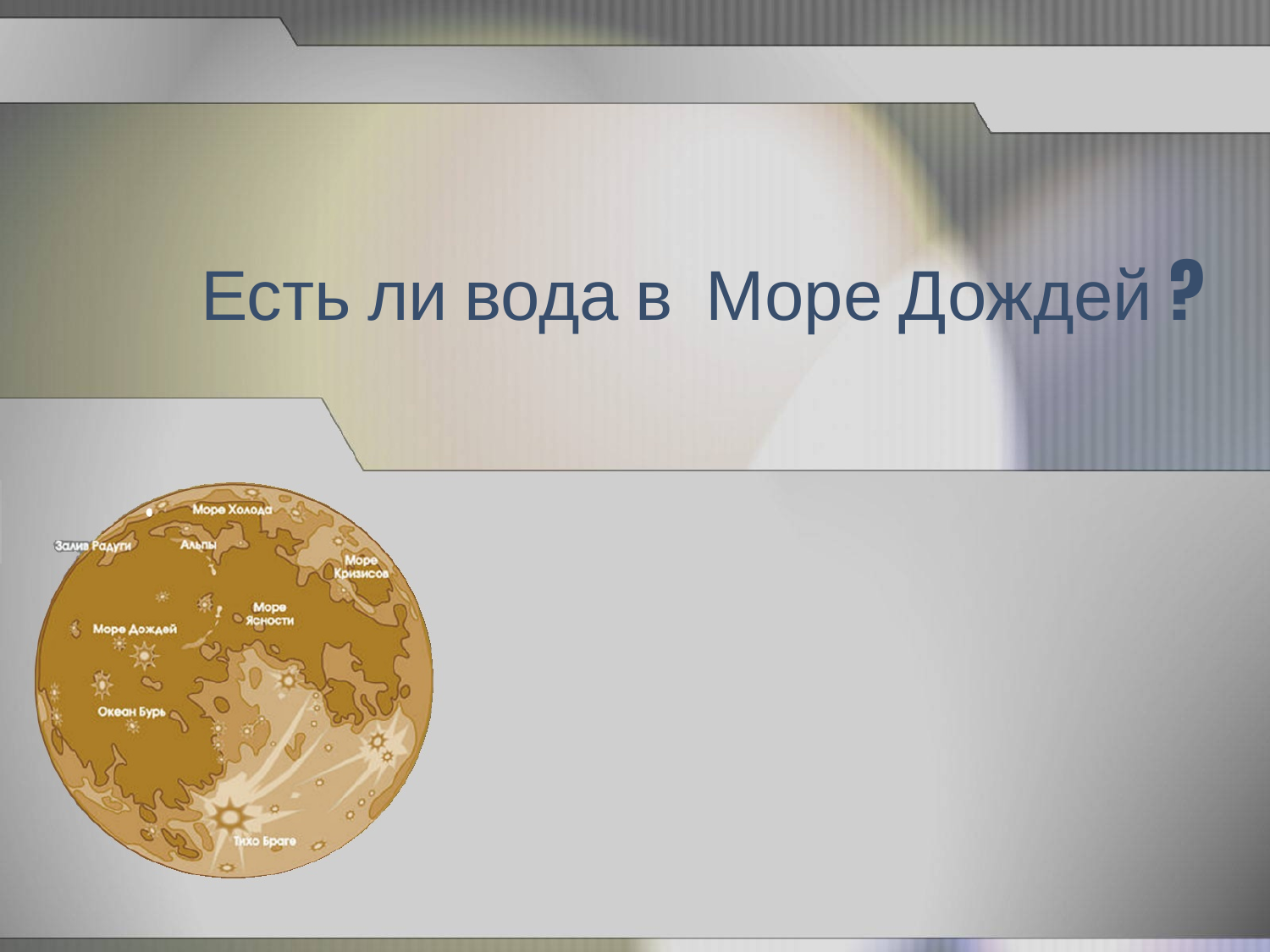

# Есть ли вода в  Море Дождей ?